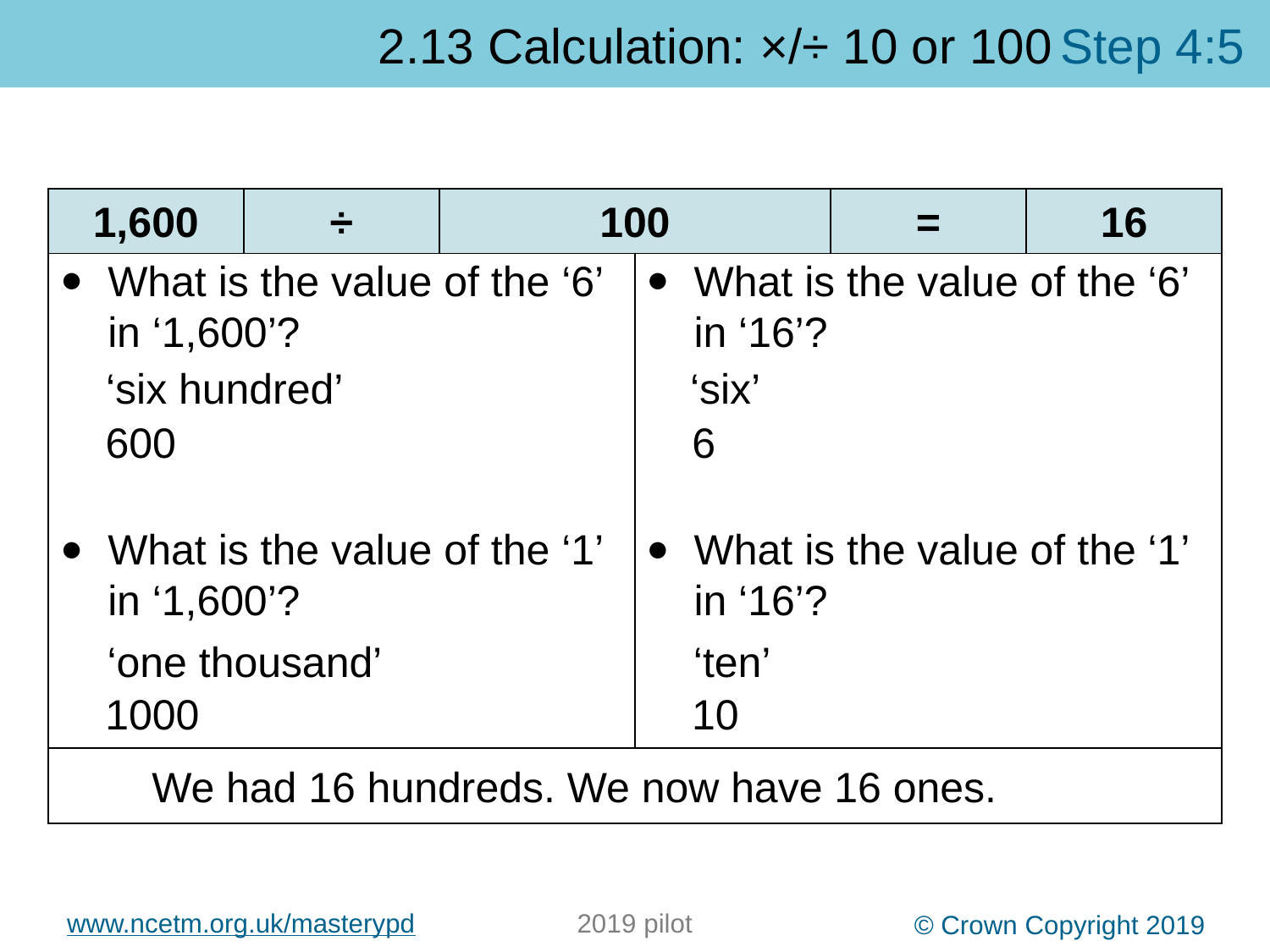

2.13 Calculation: ×/÷ 10 or 100	Step 4:5
| 1,600 | ÷ | 100 |  | = | 16 |
| --- | --- | --- | --- | --- | --- |
|  |  |  |  |  |  |
|  |  |  |  |  |  |
What is the value of the ‘6’
in ‘1,600’?
What is the value of the ‘6’
in ‘16’?
‘six hundred’
‘six’
600
6
What is the value of the ‘1’
in ‘1,600’?
What is the value of the ‘1’
in ‘16’?
‘one thousand’
‘ten’
1000
10
We had 16 hundreds. We now have 16 ones.